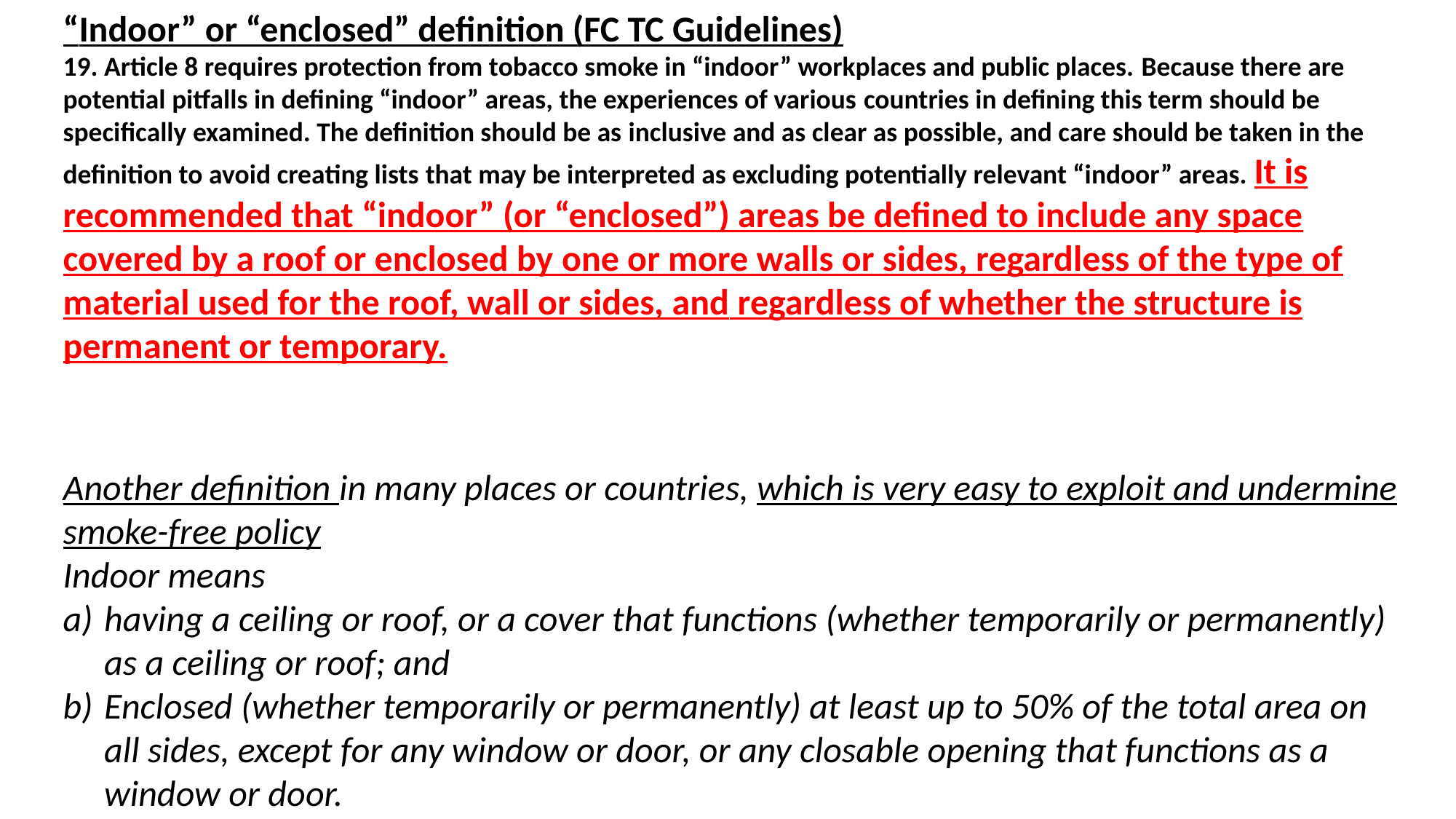

“Indoor” or “enclosed” definition (FC TC Guidelines)
19. Article 8 requires protection from tobacco smoke in “indoor” workplaces and public places. Because there are potential pitfalls in defining “indoor” areas, the experiences of various countries in defining this term should be specifically examined. The definition should be as inclusive and as clear as possible, and care should be taken in the definition to avoid creating lists that may be interpreted as excluding potentially relevant “indoor” areas. It is recommended that “indoor” (or “enclosed”) areas be defined to include any space covered by a roof or enclosed by one or more walls or sides, regardless of the type of material used for the roof, wall or sides, and regardless of whether the structure is permanent or temporary.

Another definition in many places or countries, which is very easy to exploit and undermine smoke-free policy
Indoor means
having a ceiling or roof, or a cover that functions (whether temporarily or permanently) as a ceiling or roof; and
Enclosed (whether temporarily or permanently) at least up to 50% of the total area on all sides, except for any window or door, or any closable opening that functions as a window or door.